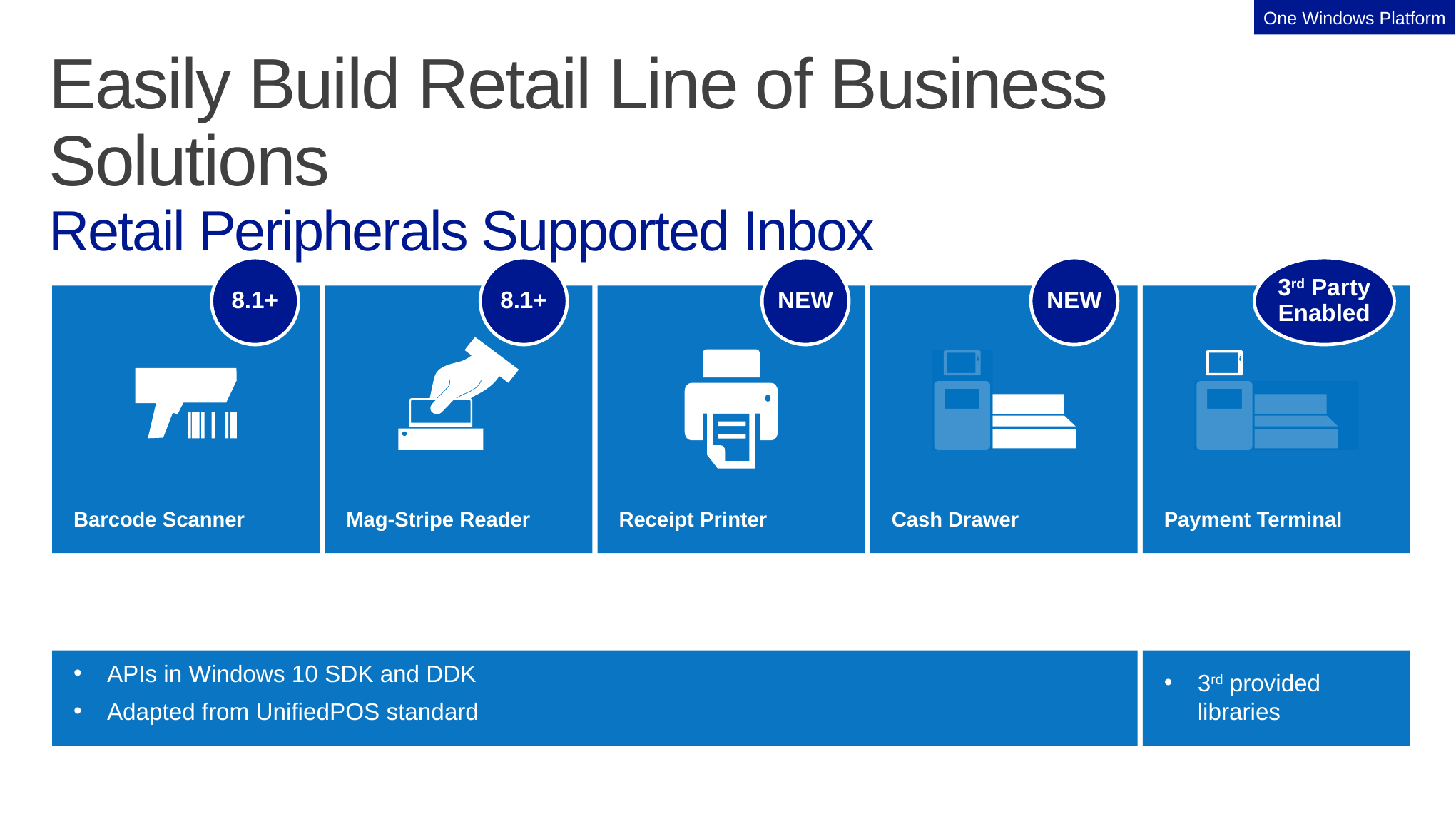

One Windows Platform
# Easily Build Retail Line of Business Solutions Retail Peripherals Supported Inbox
8.1+
8.1+
NEW
NEW
3rd Party Enabled
Barcode Scanner

Mag-Stripe Reader

Receipt Printer

Cash Drawer

Payment Terminal

APIs in Windows 10 SDK and DDK
Adapted from UnifiedPOS standard
3rd provided libraries